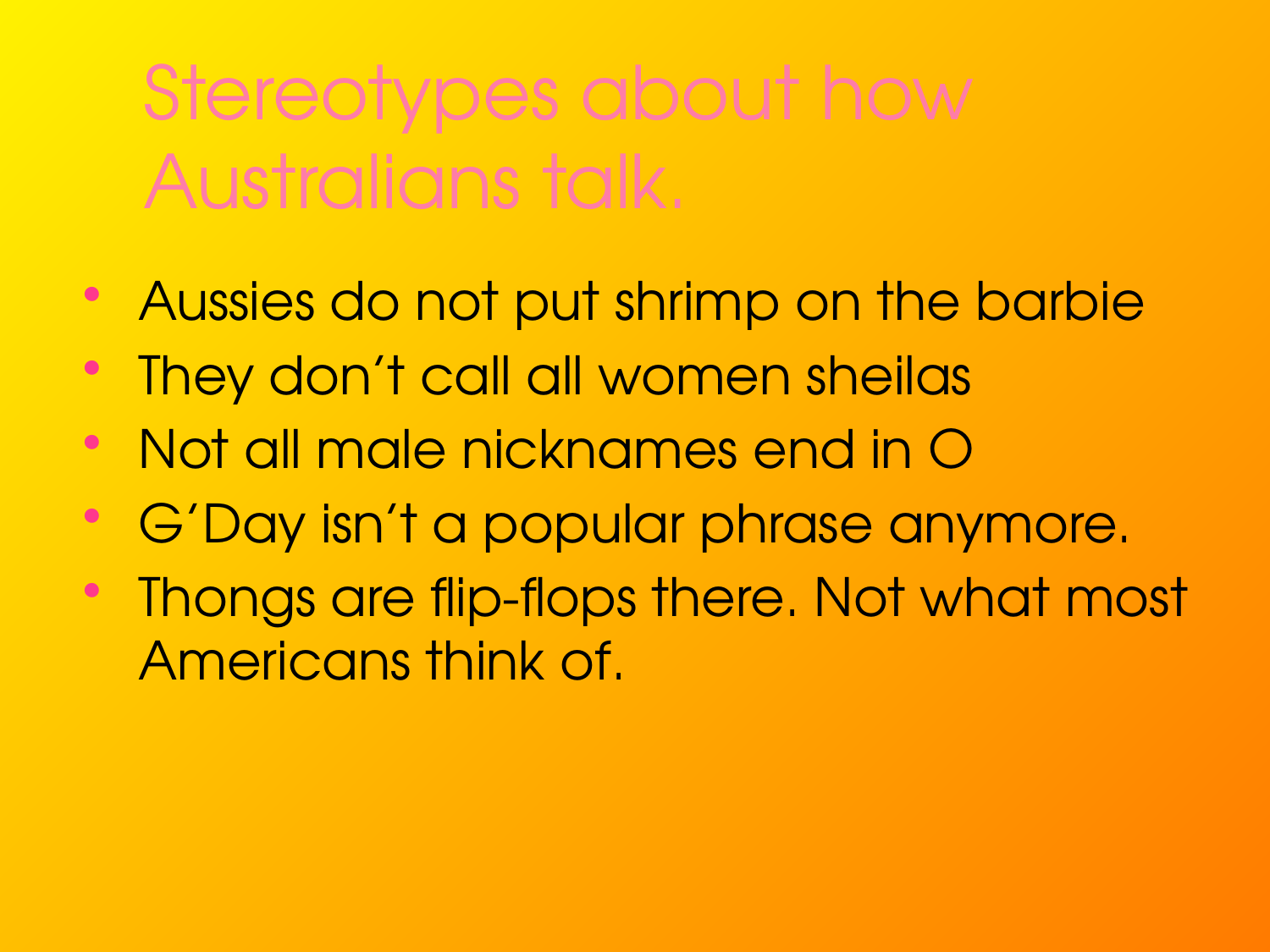

# Stereotypes about how Australians talk.
Aussies do not put shrimp on the barbie
They don’t call all women sheilas
Not all male nicknames end in O
G’Day isn’t a popular phrase anymore.
Thongs are flip-flops there. Not what most Americans think of.